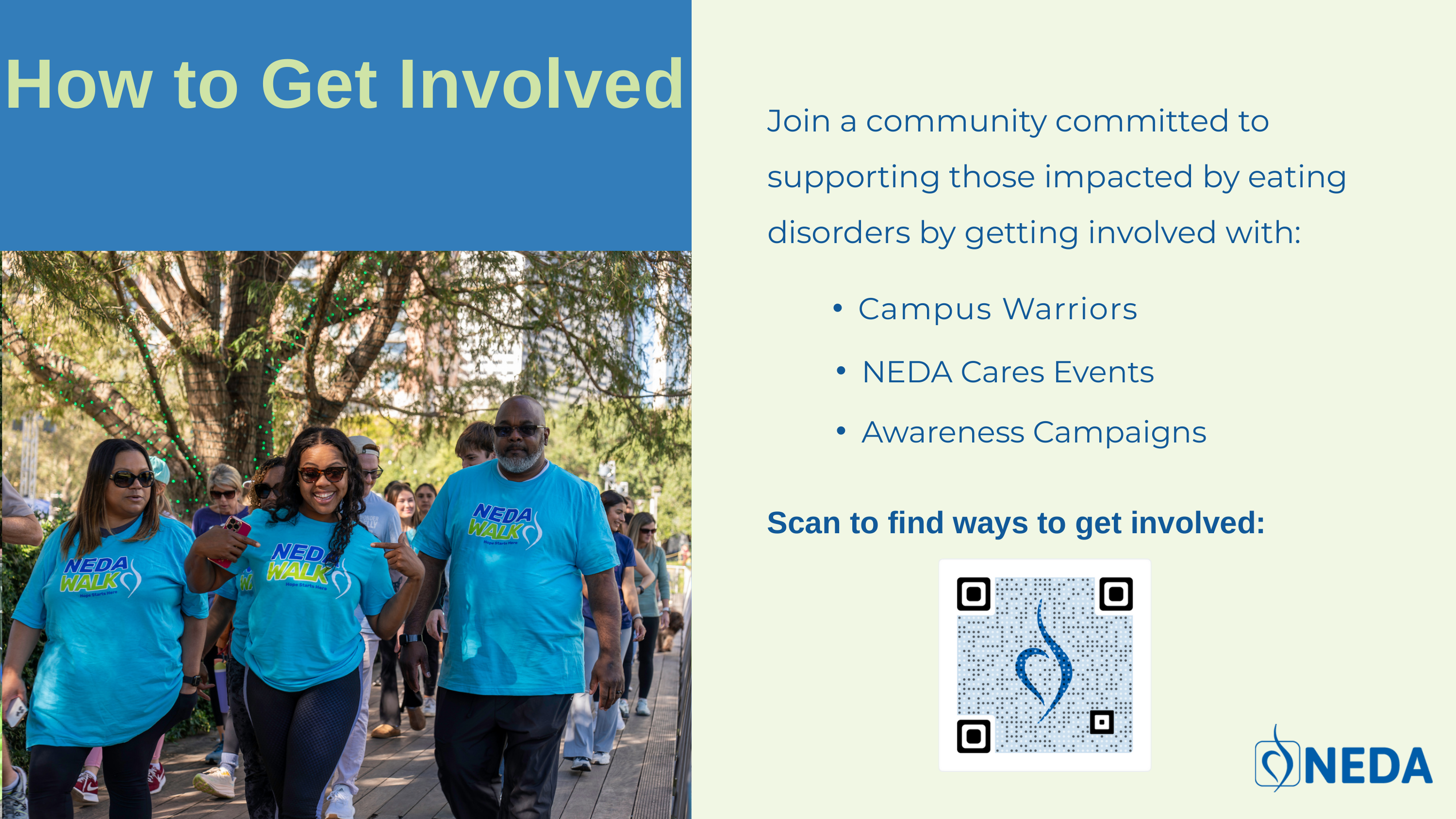

How to Get Involved
Join a community committed to supporting those impacted by eating disorders by getting involved with:

Campus Warriors
NEDA Cares Events
Awareness Campaigns
Scan to find ways to get involved: